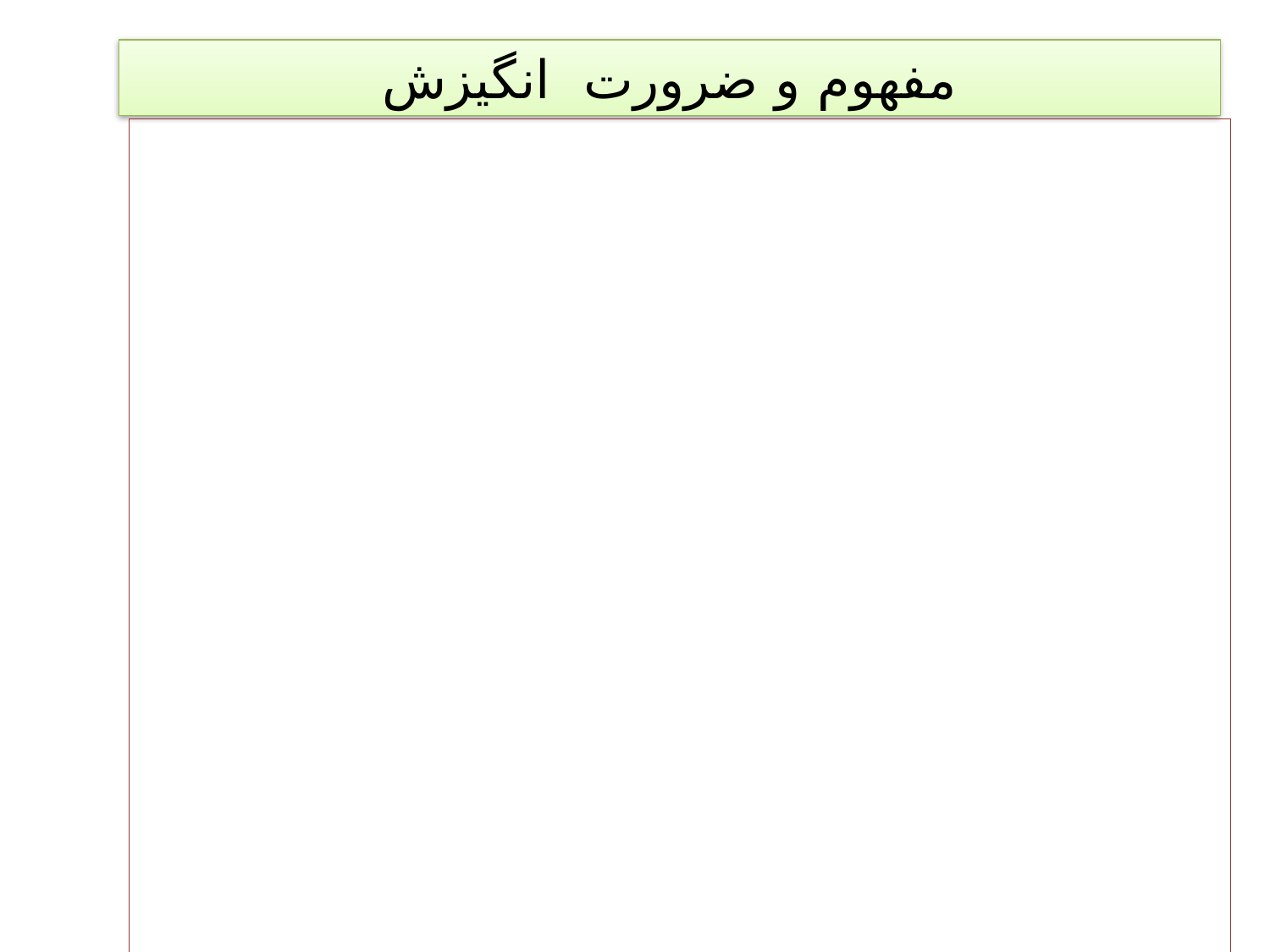

مفهوم و ضرورت  انگیزش
هر چیزی که سبب نیروزایی ، جهت دهی ، حفظ سیستم ، و کارایی بیشتر در مدیریت گردد ، انگیزش نام دارد.
نیازها ، غرایز ، فطریات ،استعداد، هویت، شخصیت ، روان ، روحیه ، رضایت شغلی ، غنی سازی شغلی ، تامین حقوق ، تشویق و تنبیه ، آرامش ، ایمنی ، بیمه ، تامین اجتماعی ، خستگی ، وجدان کار ، اراده ، خواست و ... از واژه های مرتبط با انگیزش هستند.
ضرورت انگیزش : شکوفا شدن استعدادهای متفاوت نیاز به انگیزه ها ، نیازها ، و محرکهای مختلف دارد.